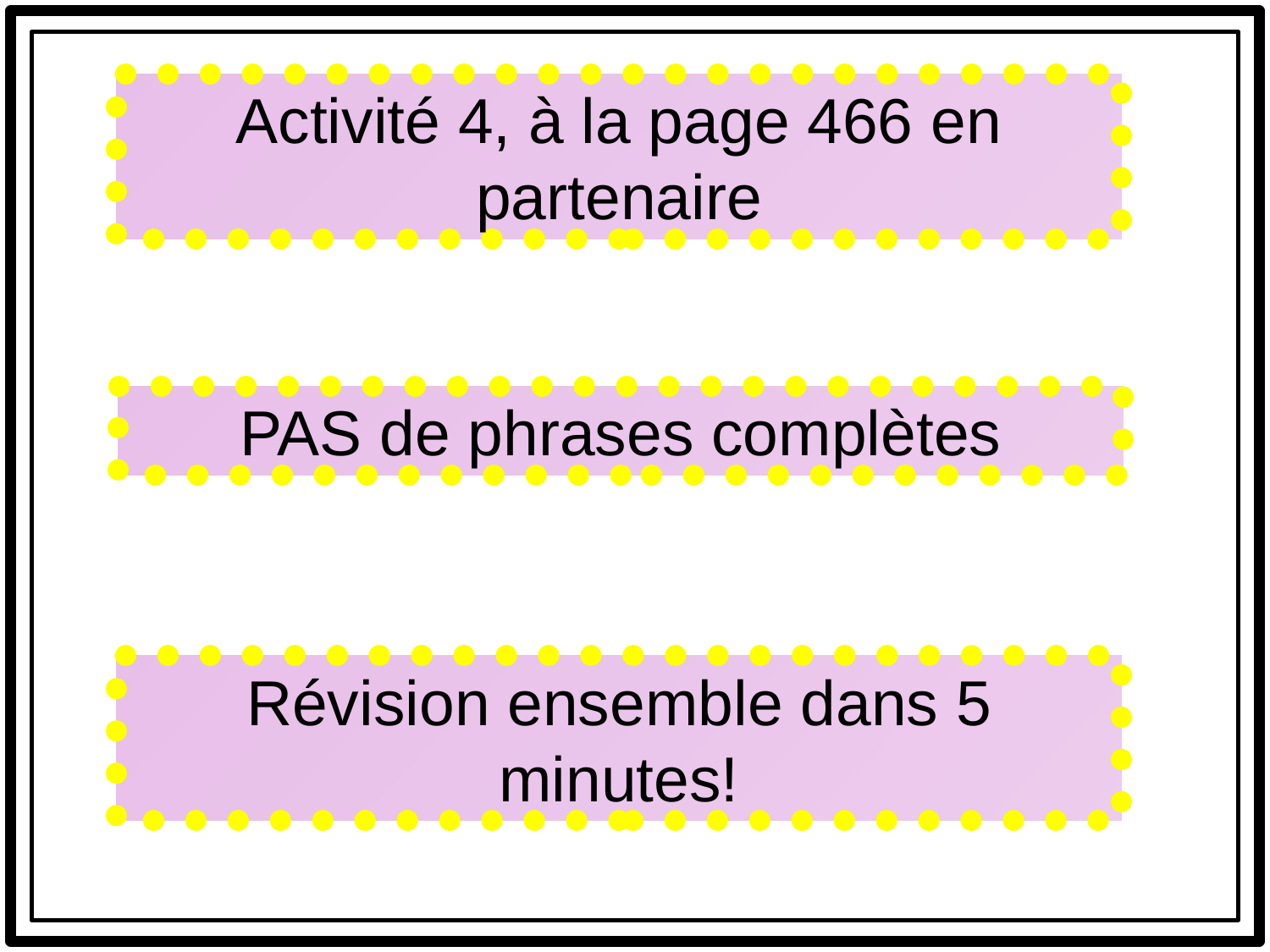

Activité 4, à la page 466 en partenaire
PAS de phrases complètes
Révision ensemble dans 5 minutes!